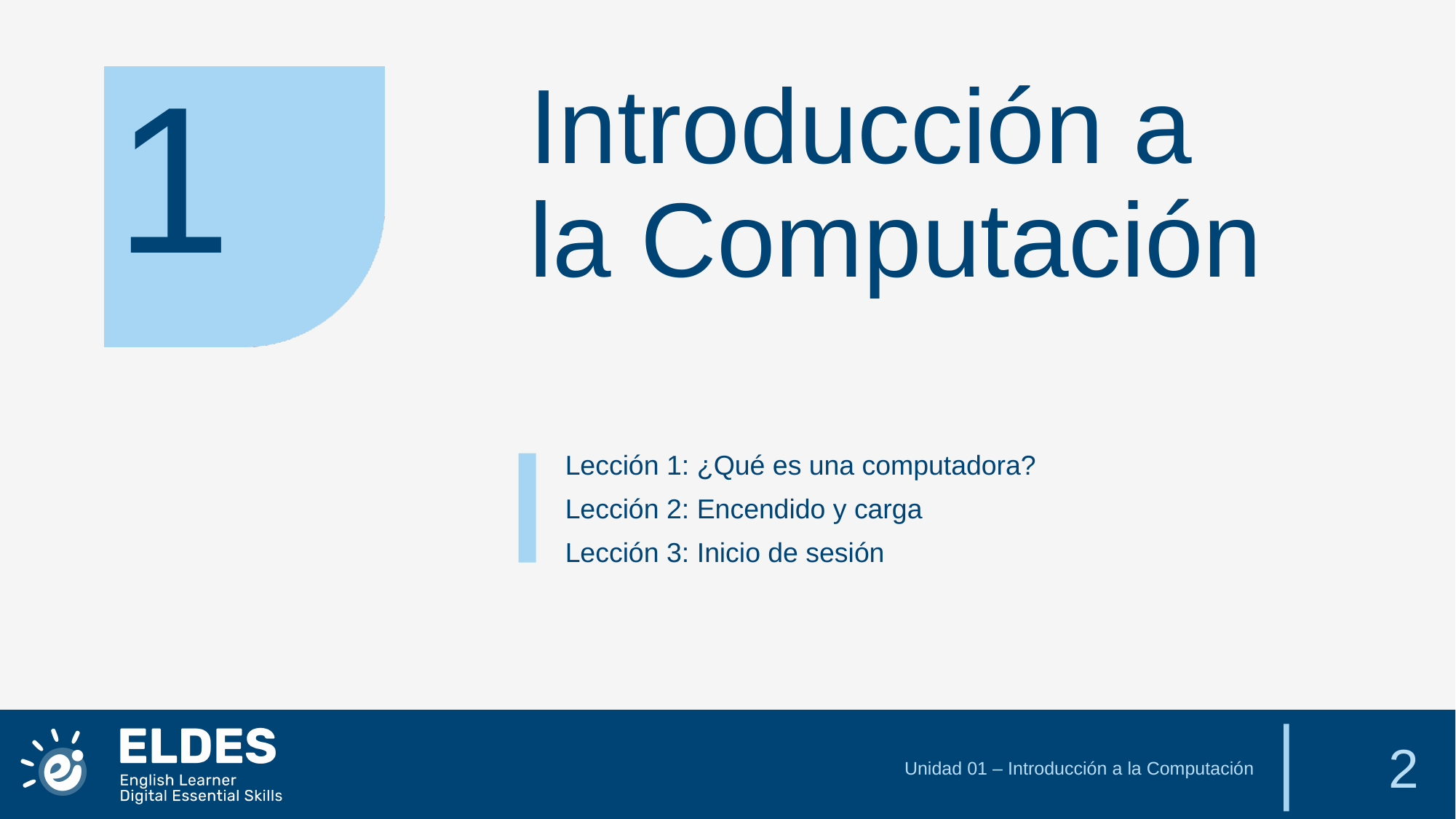

Introducción a la Computación
1
Lección 1: ¿Qué es una computadora?
Lección 2: Encendido y carga
Lección 3: Inicio de sesión
2
Unidad 01 – Introducción a la Computación